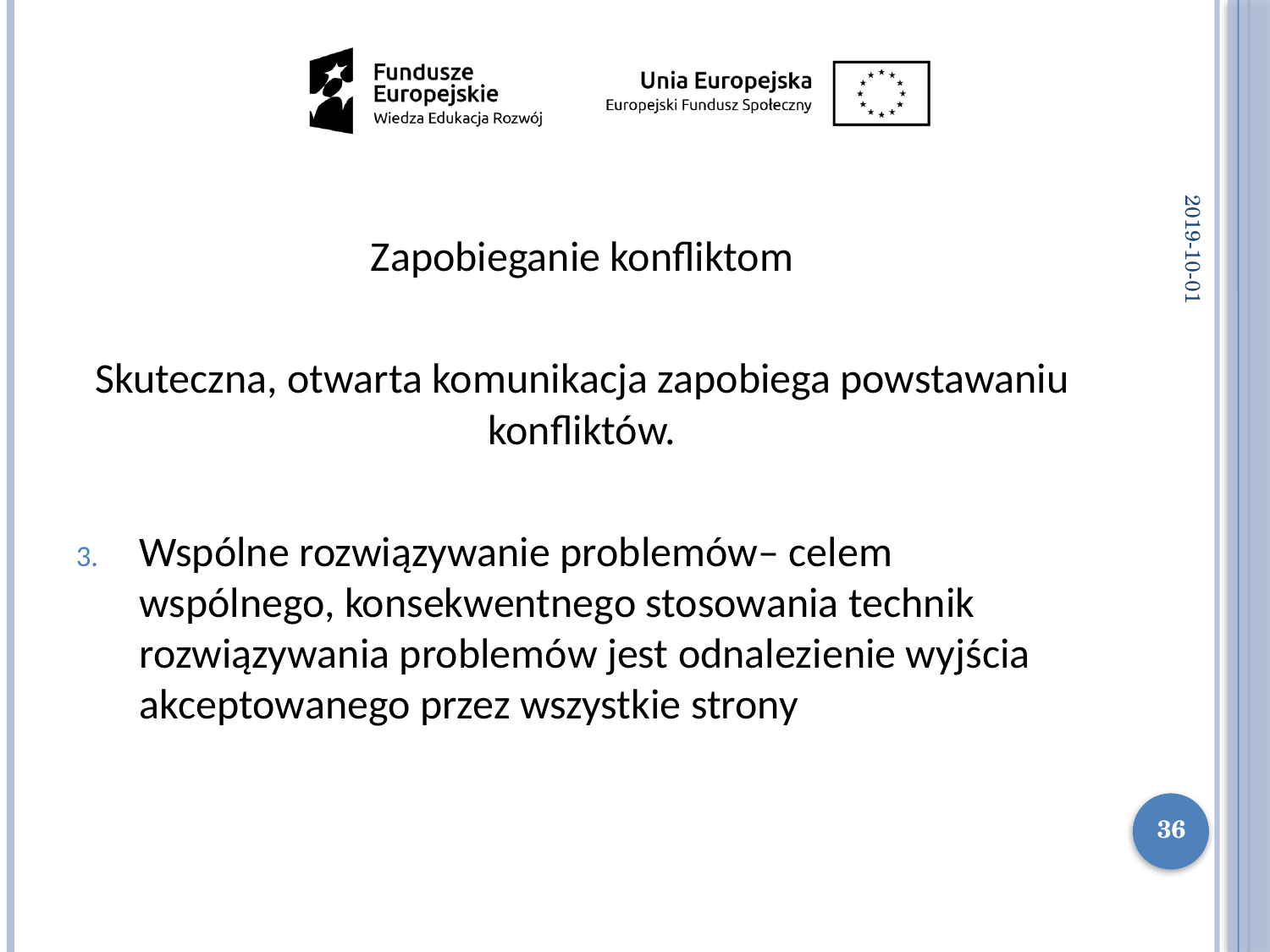

2019-10-01
Zapobieganie konfliktom

Skuteczna, otwarta komunikacja zapobiega powstawaniu konfliktów.

Wspólne rozwiązywanie problemów– celem wspólnego, konsekwentnego stosowania technik rozwiązywania problemów jest odnalezienie wyjścia akceptowanego przez wszystkie strony

36